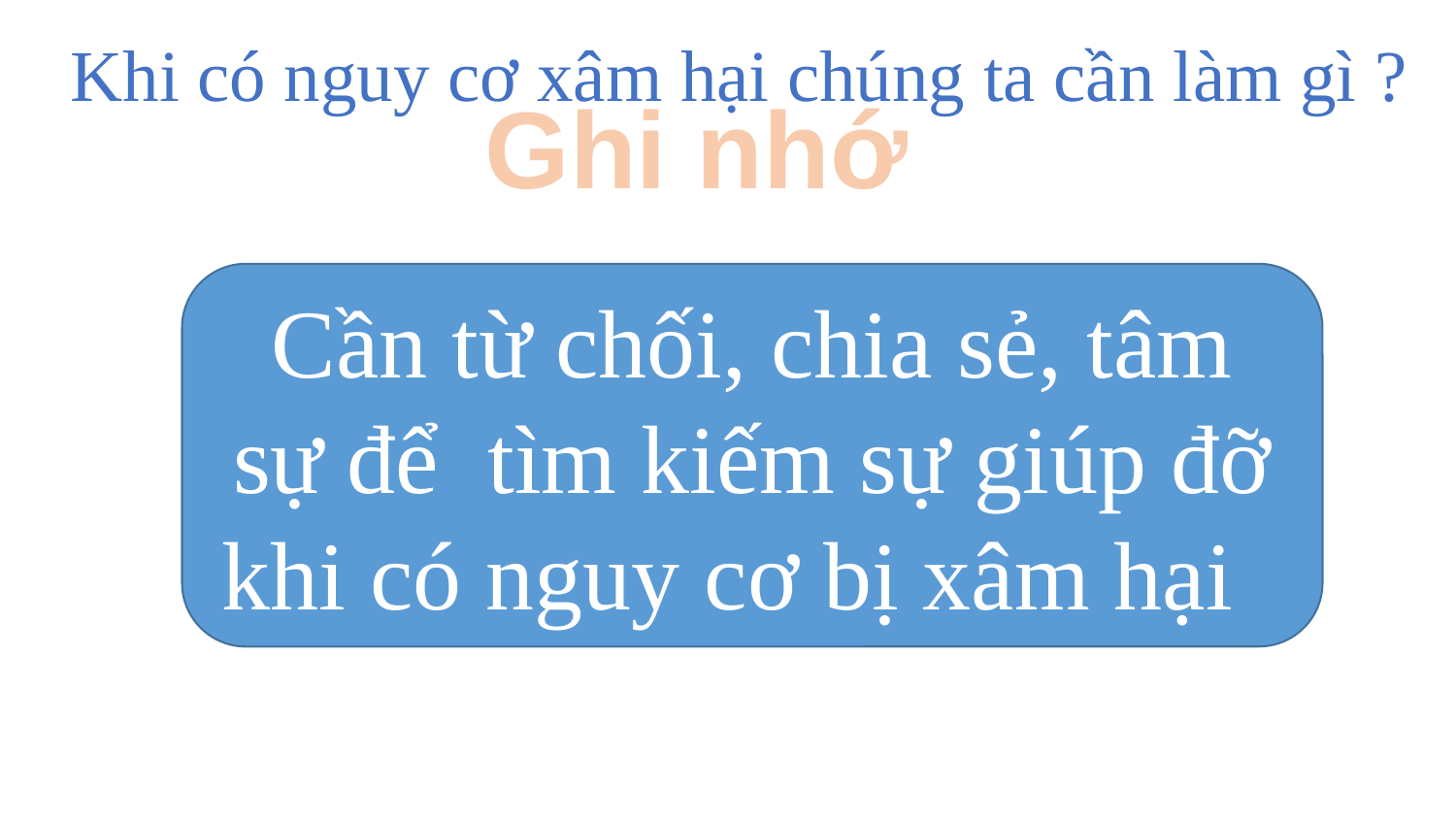

Khi có nguy cơ xâm hại chúng ta cần làm gì ?
Ghi nhớ
Cần từ chối, chia sẻ, tâm sự để  tìm kiếm sự giúp đỡ khi có nguy cơ bị xâm hại